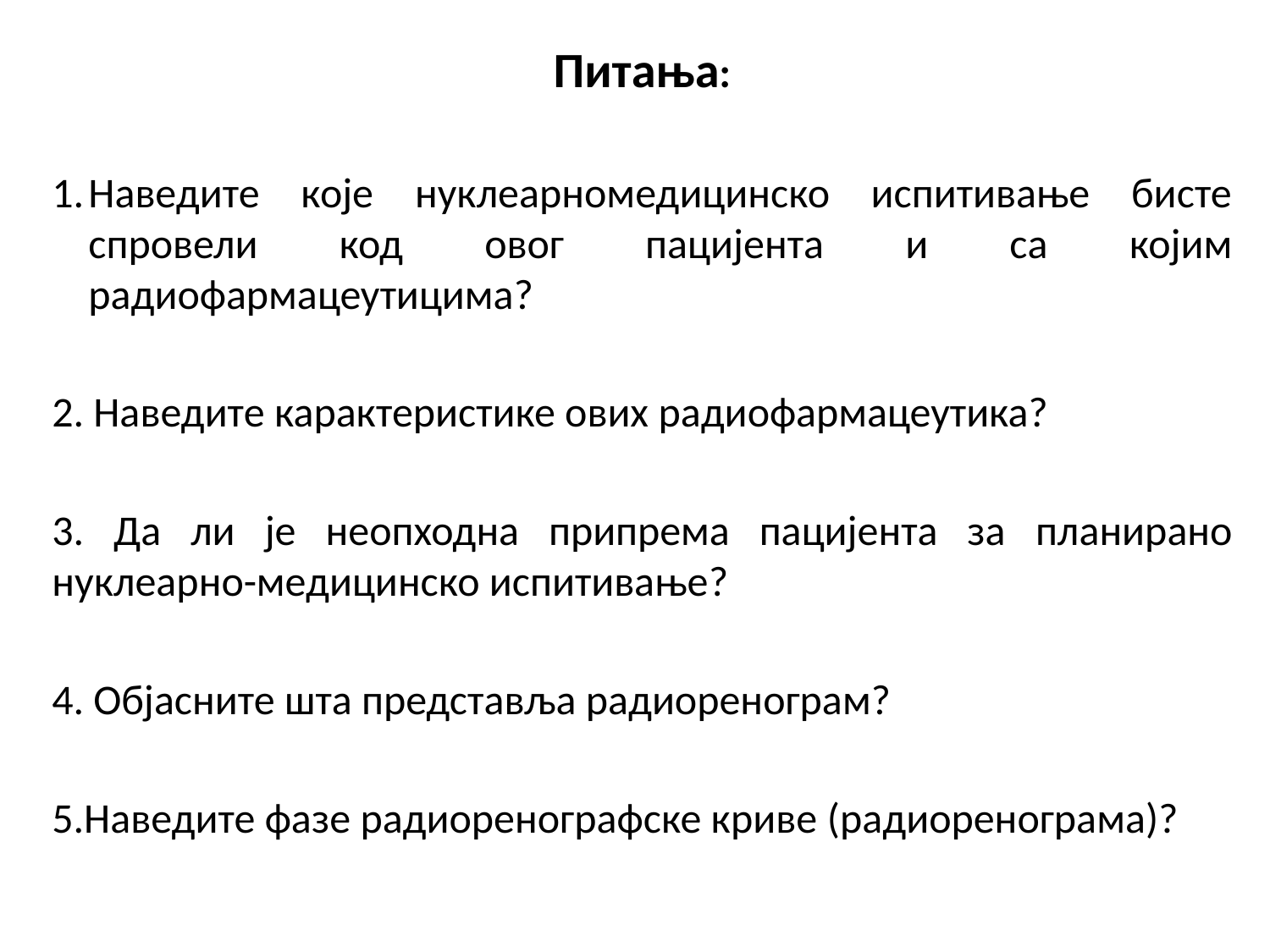

Питања:

Наведите које нуклеарномедицинско испитивање бисте спровели код овог пацијента и са којим радиофармацеутицима?

2. Наведите карактеристике ових радиофармацеутика?

3. Да ли је неопходна припрема пацијента за планирано нуклеарно-медицинско испитивање?

4. Објасните шта представља радиоренограм?

5.Наведите фазе радиоренографске криве (радиоренограма)?